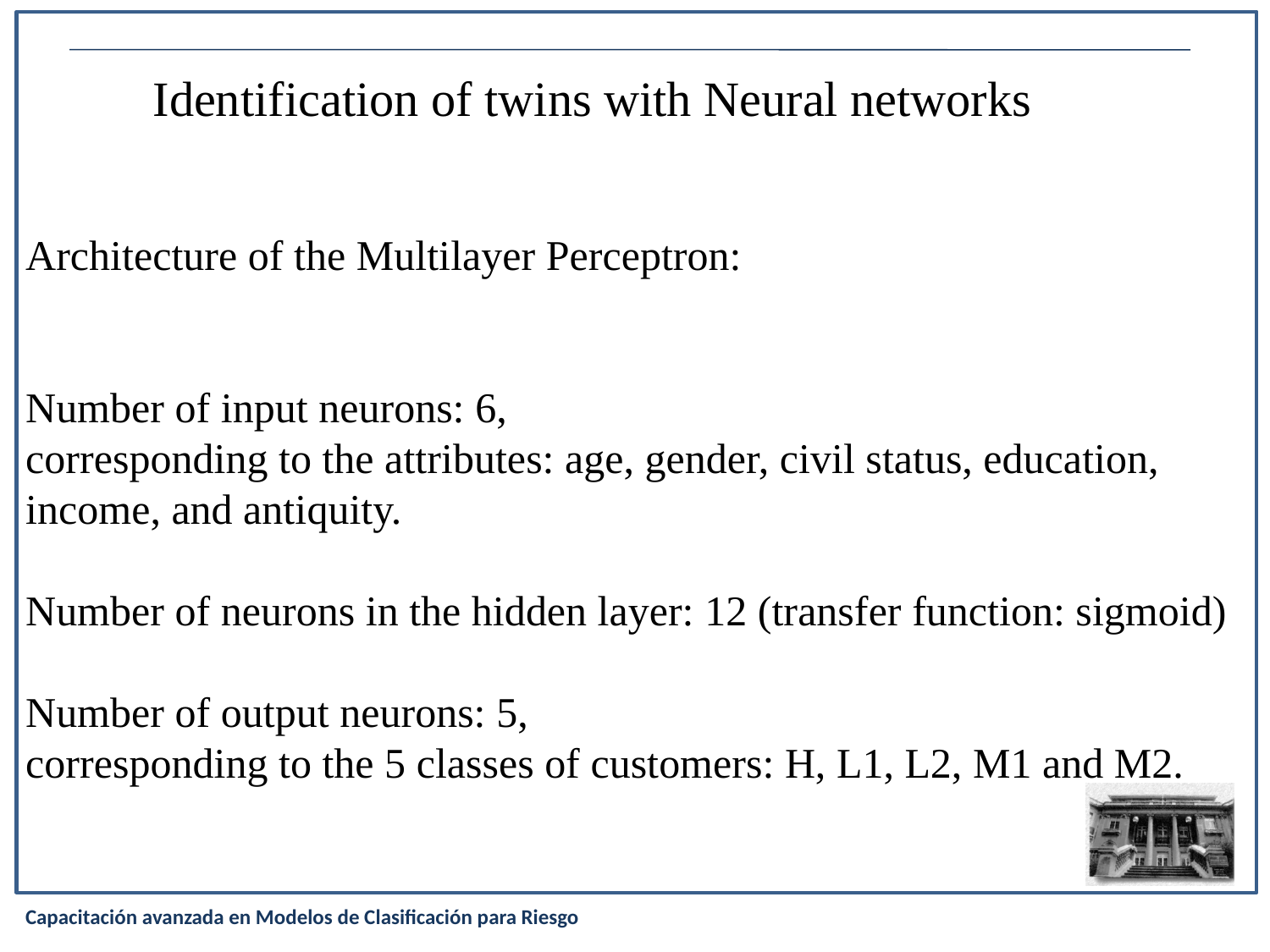

Identification of twins with Neural networks
Architecture of the Multilayer Perceptron:

Number of input neurons: 6,
corresponding to the attributes: age, gender, civil status, education,
income, and antiquity.

Number of neurons in the hidden layer: 12 (transfer function: sigmoid)

Number of output neurons: 5,
corresponding to the 5 classes of customers: H, L1, L2, M1 and M2.